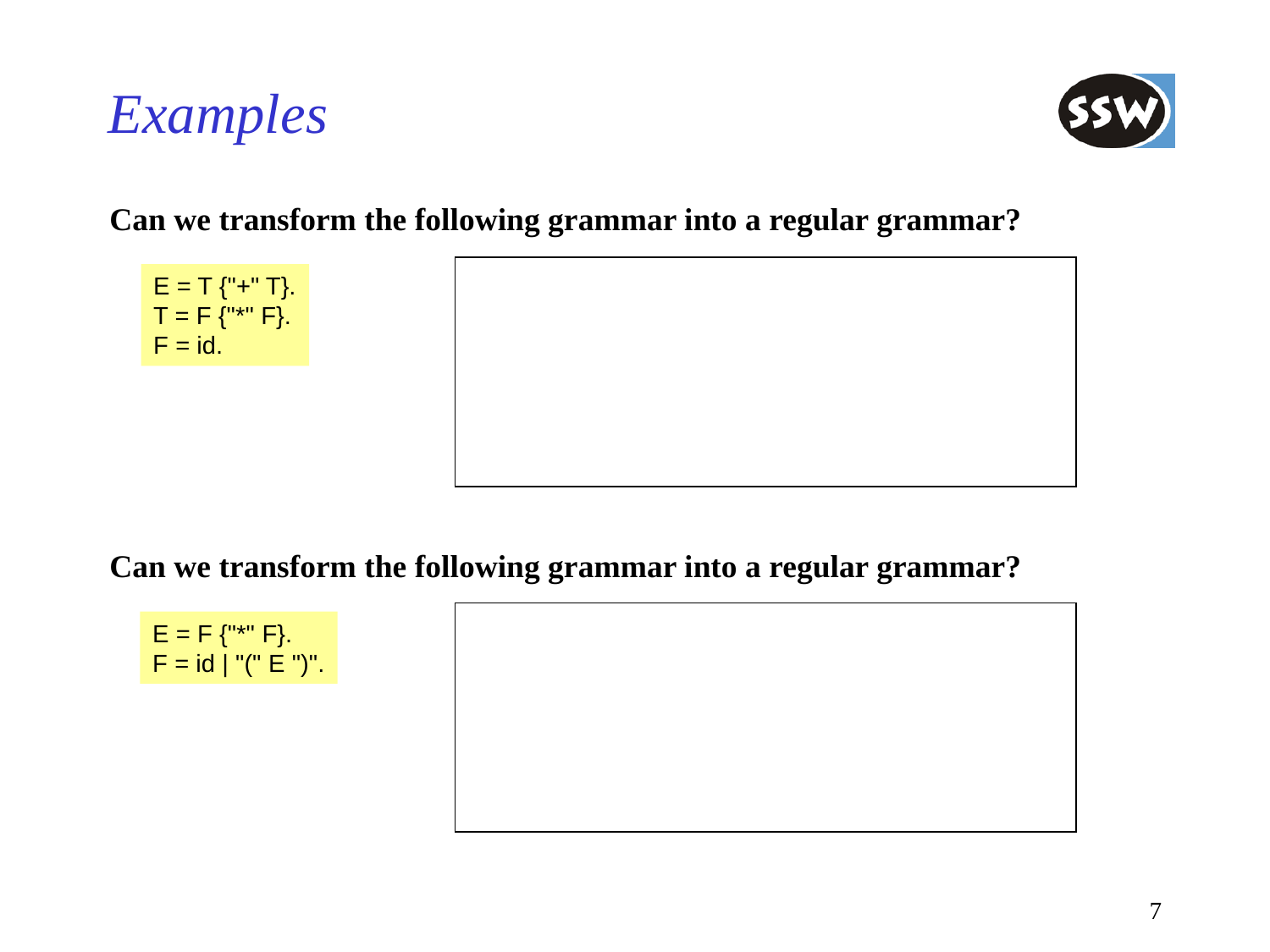

# Examples
Can we transform the following grammar into a regular grammar?
After substitution of F in T
T = id {"*" id}.

E = T {"+" T}.
T = F {"*" F}.
F = id.
After substitution of T in E
E = id {"*" id} {"+" id {"*" id}}.
The grammar is regular
Can we transform the following grammar into a regular grammar?
E = F {"*" F}.
F = id | "(" E ")".
After substitution of F in E
E = (id | "(" E ")") { "*" (id | "(" E ")") }.
Substituting E in E does not help any more.
Central recursion cannot be eliminated.
The grammar is not regular.

7